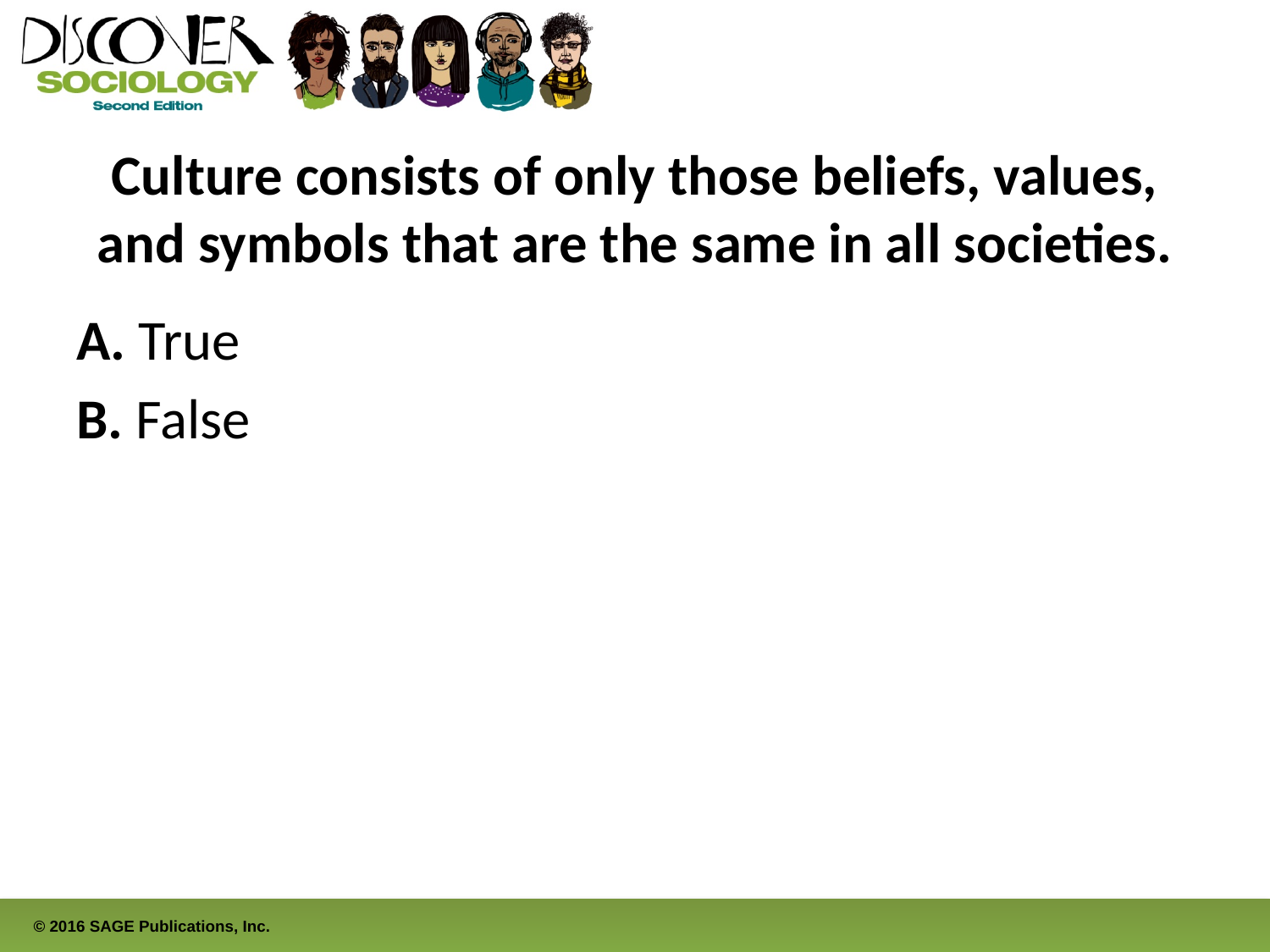

# Culture consists of only those beliefs, values, and symbols that are the same in all societies.
A. True
B. False